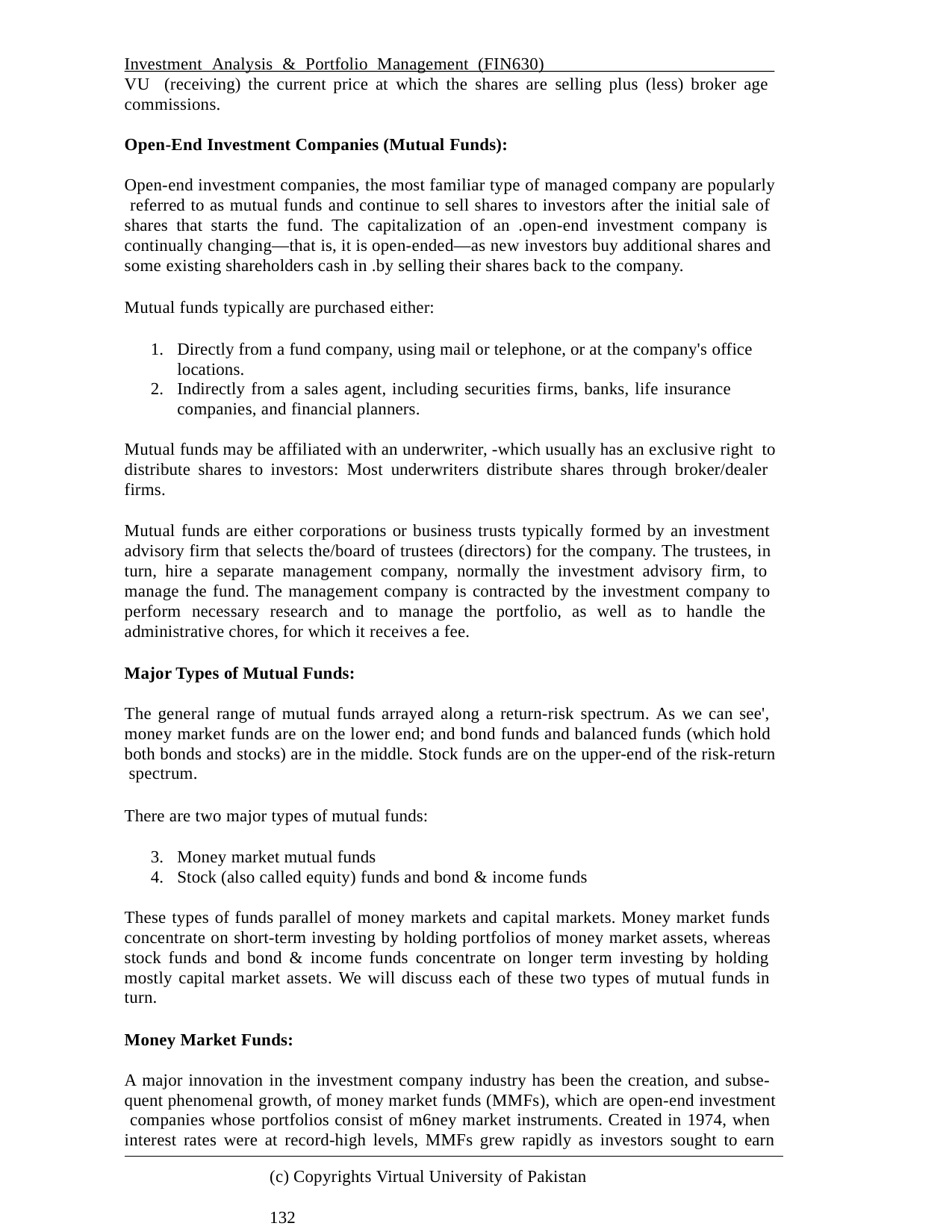

Investment Analysis & Portfolio Management (FIN630)	VU  (receiving) the current price at which the shares are selling plus (less) broker age  commissions.

Open-End Investment Companies (Mutual Funds):

Open-end investment companies, the most familiar type of managed company are popularly  referred to as mutual funds and continue to sell shares to investors after the initial sale of  shares that starts the fund. The capitalization of an .open-end investment company is  continually changing—that is, it is open-ended—as new investors buy additional shares and  some existing shareholders cash in .by selling their shares back to the company.

Mutual funds typically are purchased either:

Directly from a fund company, using mail or telephone, or at the company's office  locations.
Indirectly from a sales agent, including securities firms, banks, life insurance
companies, and financial planners.

Mutual funds may be affiliated with an underwriter, -which usually has an exclusive right  to distribute shares to investors: Most underwriters distribute shares through broker/dealer  firms.

Mutual funds are either corporations or business trusts typically formed by an investment  advisory firm that selects the/board of trustees (directors) for the company. The trustees, in  turn, hire a separate management company, normally the investment advisory firm, to  manage the fund. The management company is contracted by the investment company to  perform necessary research and to manage the portfolio, as well as to handle the  administrative chores, for which it receives a fee.

Major Types of Mutual Funds:

The general range of mutual funds arrayed along a return-risk spectrum. As we can see',  money market funds are on the lower end; and bond funds and balanced funds (which hold  both bonds and stocks) are in the middle. Stock funds are on the upper-end of the risk-return  spectrum.

There are two major types of mutual funds:

Money market mutual funds
Stock (also called equity) funds and bond & income funds

These types of funds parallel of money markets and capital markets. Money market funds  concentrate on short-term investing by holding portfolios of money market assets, whereas  stock funds and bond & income funds concentrate on longer term investing by holding  mostly capital market assets. We will discuss each of these two types of mutual funds in  turn.

Money Market Funds:

A major innovation in the investment company industry has been the creation, and subse-  quent phenomenal growth, of money market funds (MMFs), which are open-end investment  companies whose portfolios consist of m6ney market instruments. Created in 1974, when  interest rates were at record-high levels, MMFs grew rapidly as investors sought to earn
(c) Copyrights Virtual University of Pakistan	132